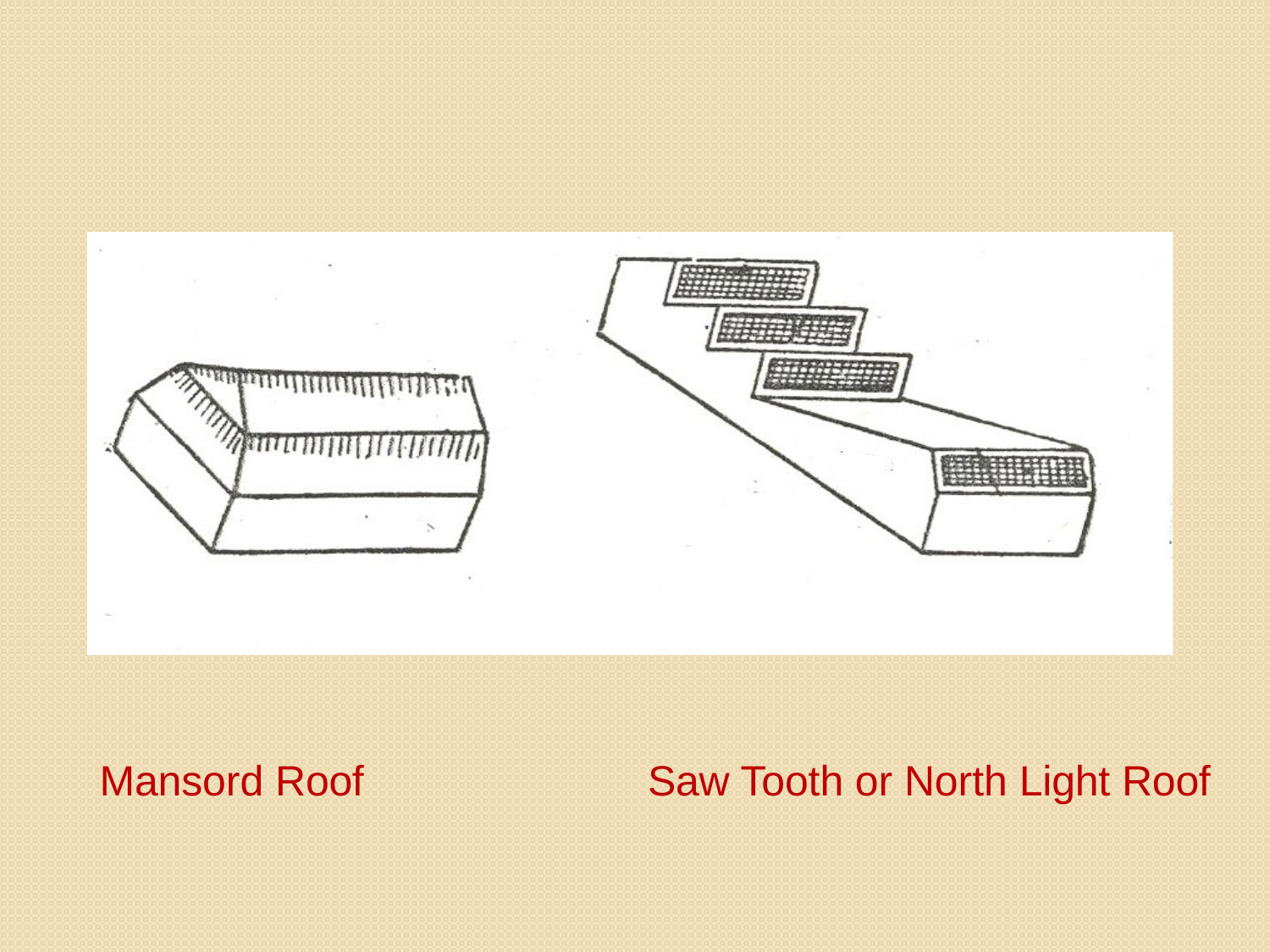

Mansord Roof
Saw Tooth or North Light Roof